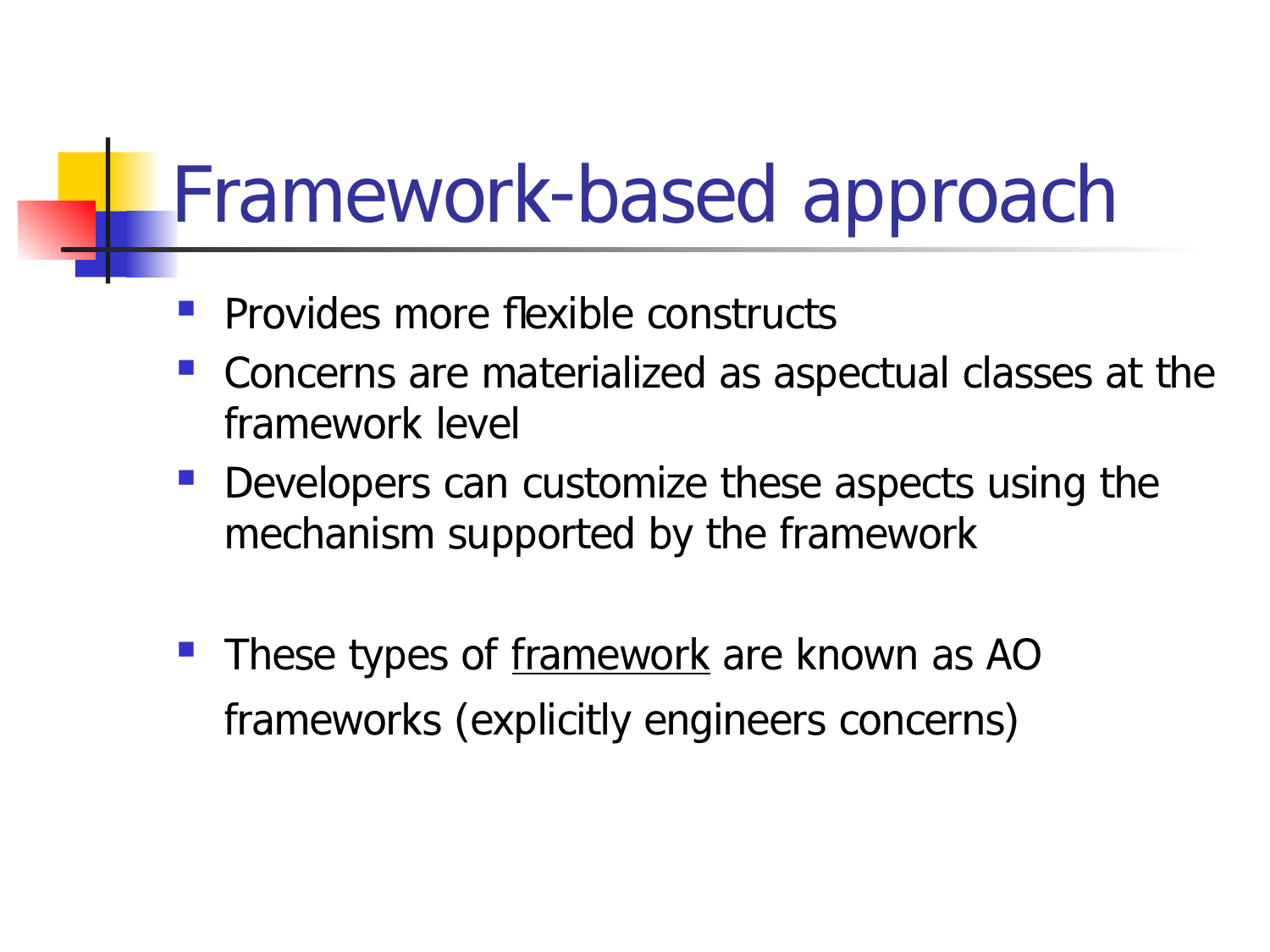

# Framework-based approach
Provides more flexible constructs
Concerns are materialized as aspectual classes at the framework level
Developers can customize these aspects using the mechanism supported by the framework

These types of framework are known as AO frameworks (explicitly engineers concerns)